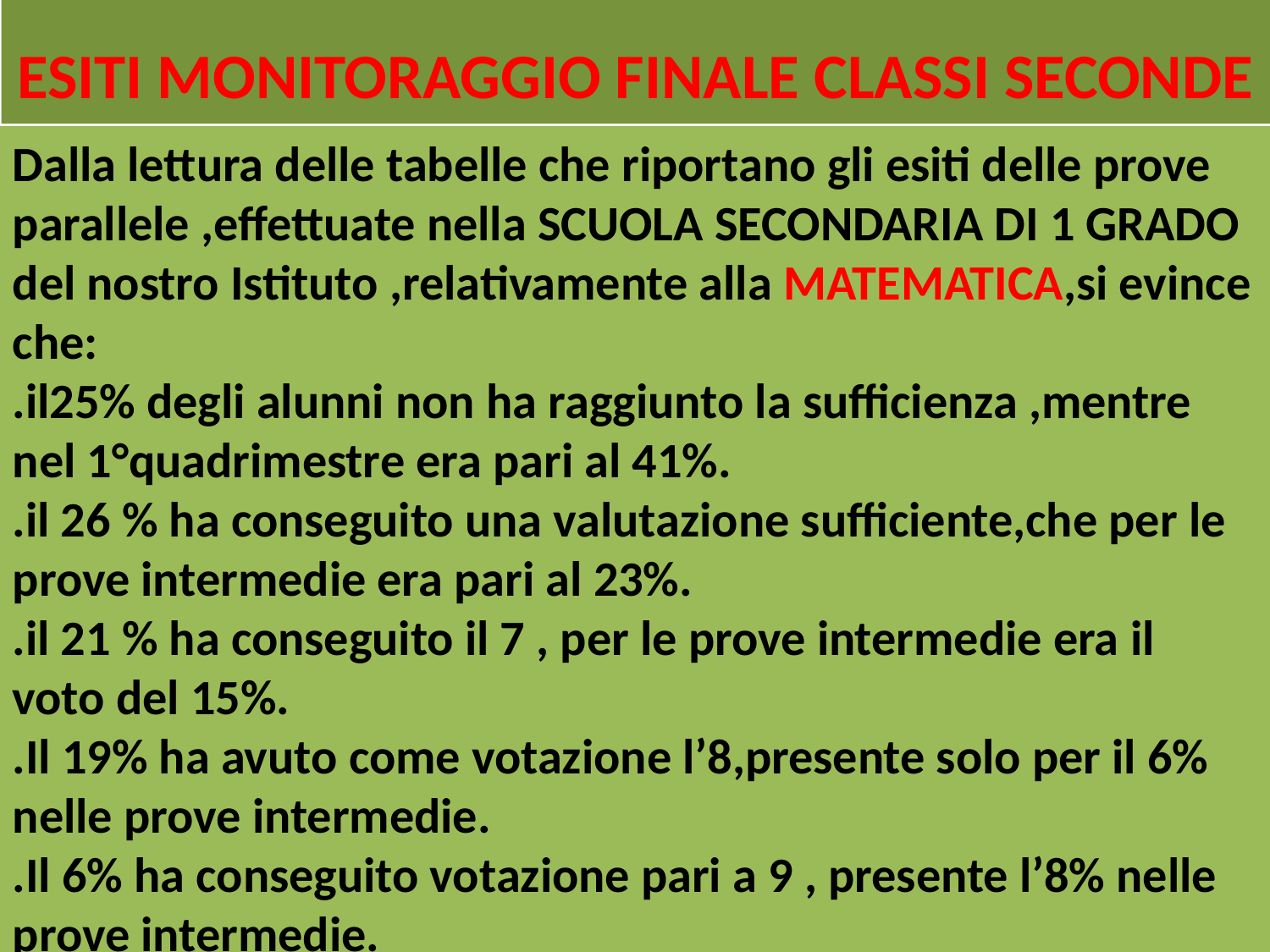

ESITI MONITORAGGIO FINALE CLASSI SECONDE
Dalla lettura delle tabelle che riportano gli esiti delle prove parallele ,effettuate nella SCUOLA SECONDARIA DI 1 GRADO del nostro Istituto ,relativamente alla MATEMATICA,si evince che:
.il25% degli alunni non ha raggiunto la sufficienza ,mentre nel 1°quadrimestre era pari al 41%.
.il 26 % ha conseguito una valutazione sufficiente,che per le prove intermedie era pari al 23%.
.il 21 % ha conseguito il 7 , per le prove intermedie era il voto del 15%.
.Il 19% ha avuto come votazione l’8,presente solo per il 6% nelle prove intermedie.
.Il 6% ha conseguito votazione pari a 9 , presente l’8% nelle prove intermedie.
. Il 3% ha conseguito votazione pari a 10 , presente il 7% nelle prove intermedie